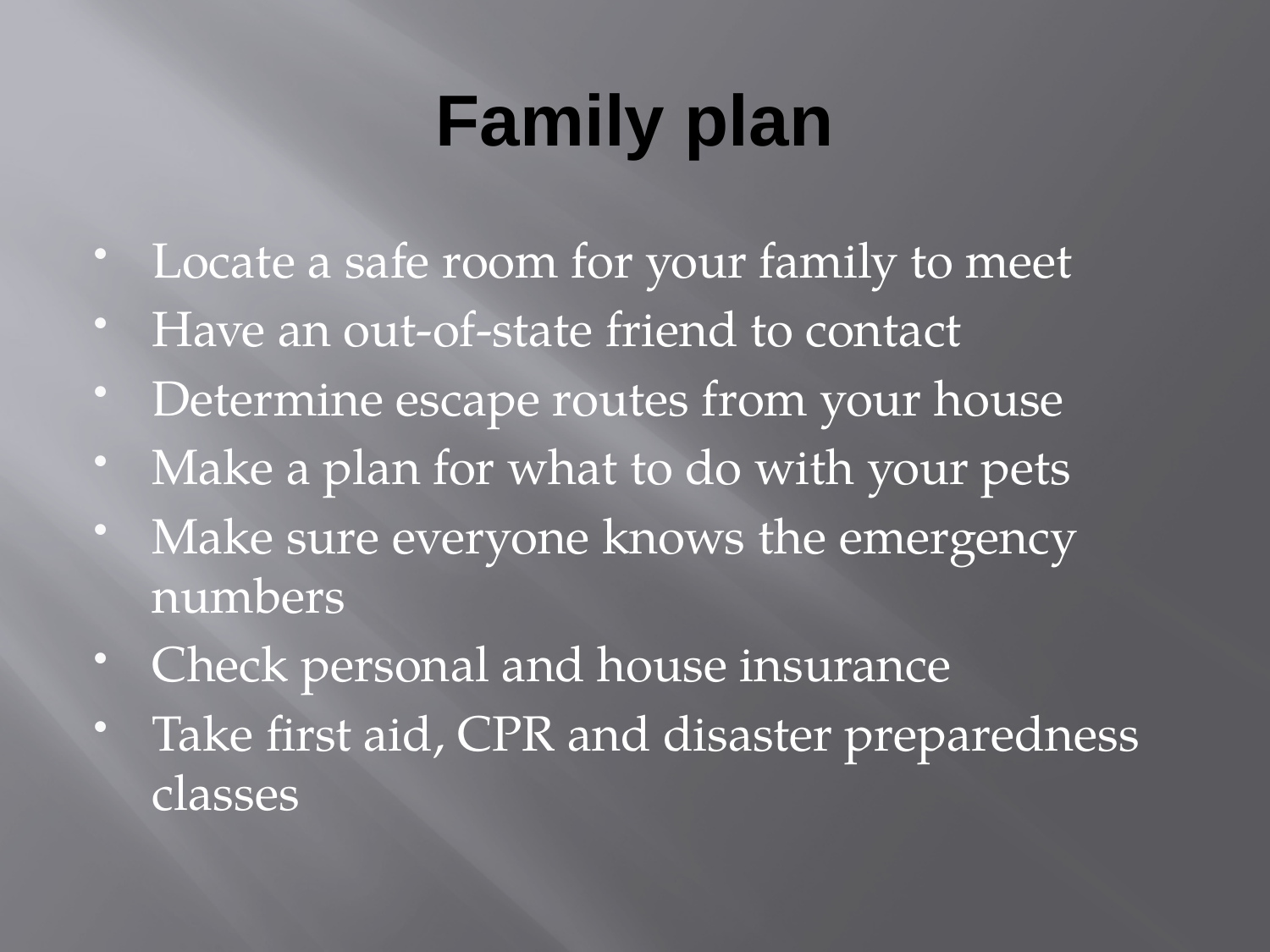

# Family plan
Locate a safe room for your family to meet
Have an out-of-state friend to contact
Determine escape routes from your house
Make a plan for what to do with your pets
Make sure everyone knows the emergency numbers
Check personal and house insurance
Take first aid, CPR and disaster preparedness classes